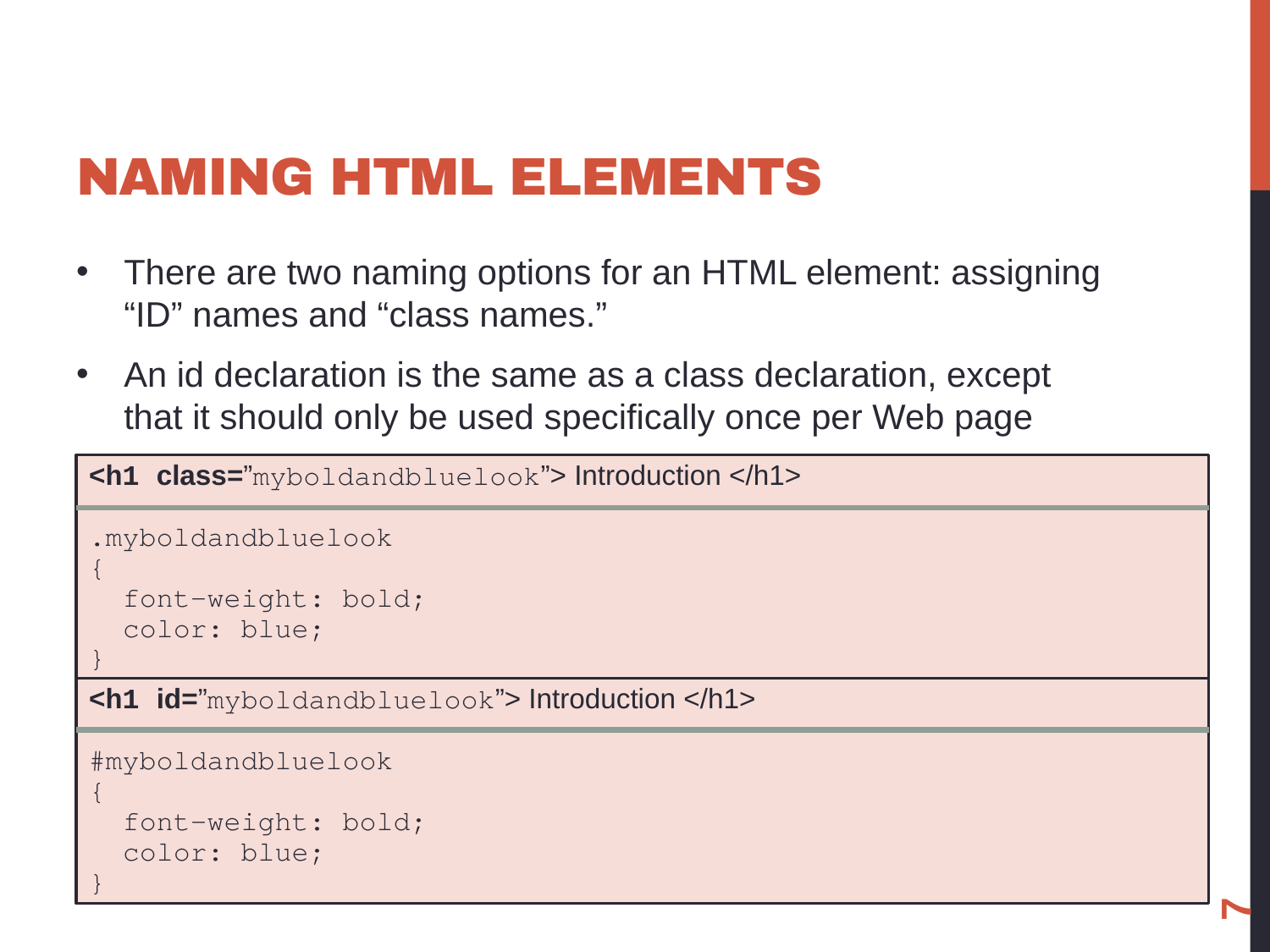

# Naming HTML elements
There are two naming options for an HTML element: assigning “ID” names and “class names.”
An id declaration is the same as a class declaration, except that it should only be used specifically once per Web page

<h1 class=”myboldandbluelook”> Introduction </h1>

.myboldandbluelook
{
  font-weight: bold;
  color: blue;
}
<h1 id=”myboldandbluelook”> Introduction </h1>

#myboldandbluelook
{
  font-weight: bold;
  color: blue;
}
7